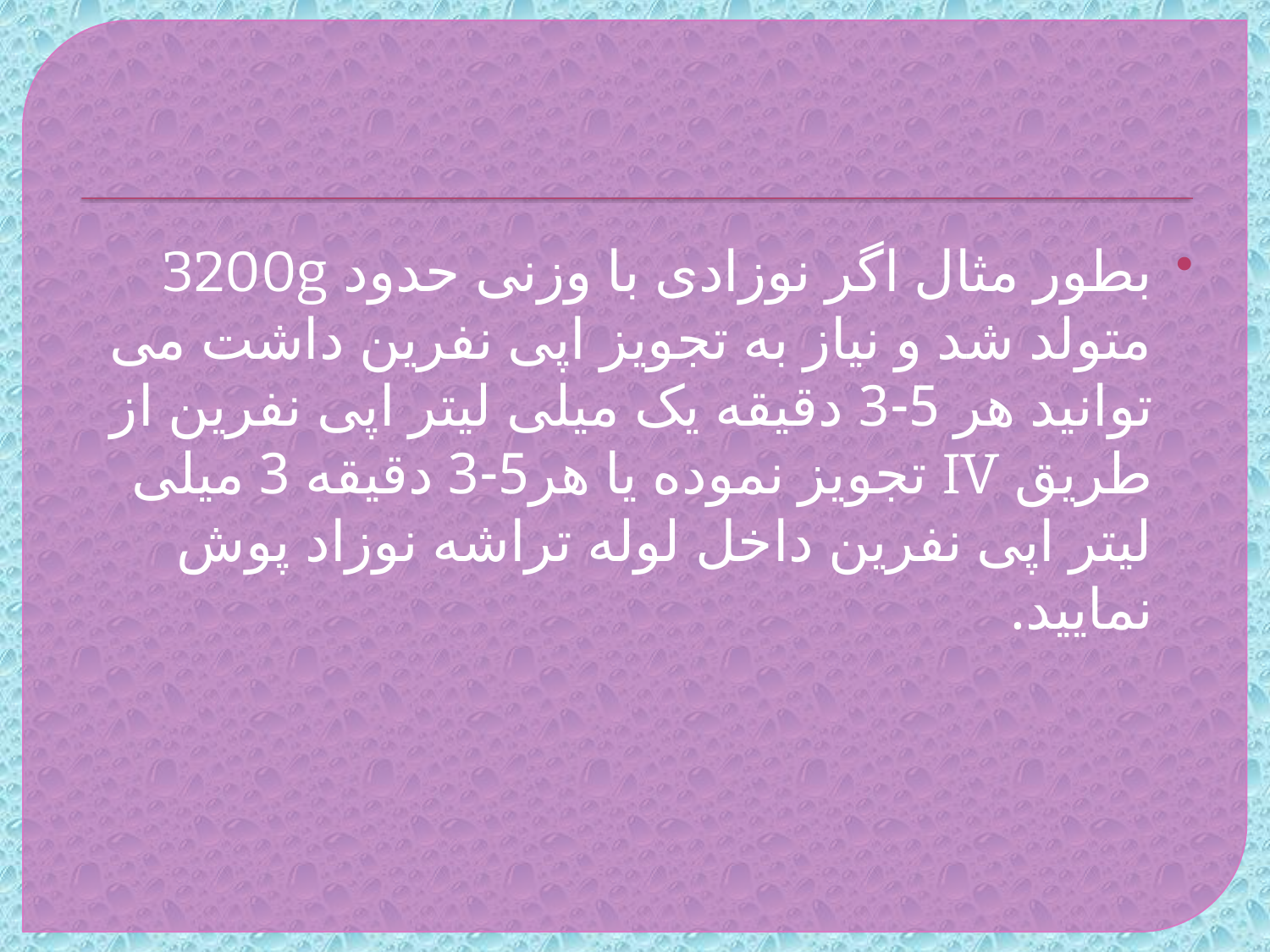

#
بطور مثال اگر نوزادی با وزنی حدود 3200g متولد شد و نیاز به تجویز اپی نفرین داشت می توانید هر 5-3 دقیقه یک میلی لیتر اپی نفرین از طریق IV تجویز نموده یا هر5-3 دقیقه 3 میلی لیتر اپی نفرین داخل لوله تراشه نوزاد پوش نمایید.